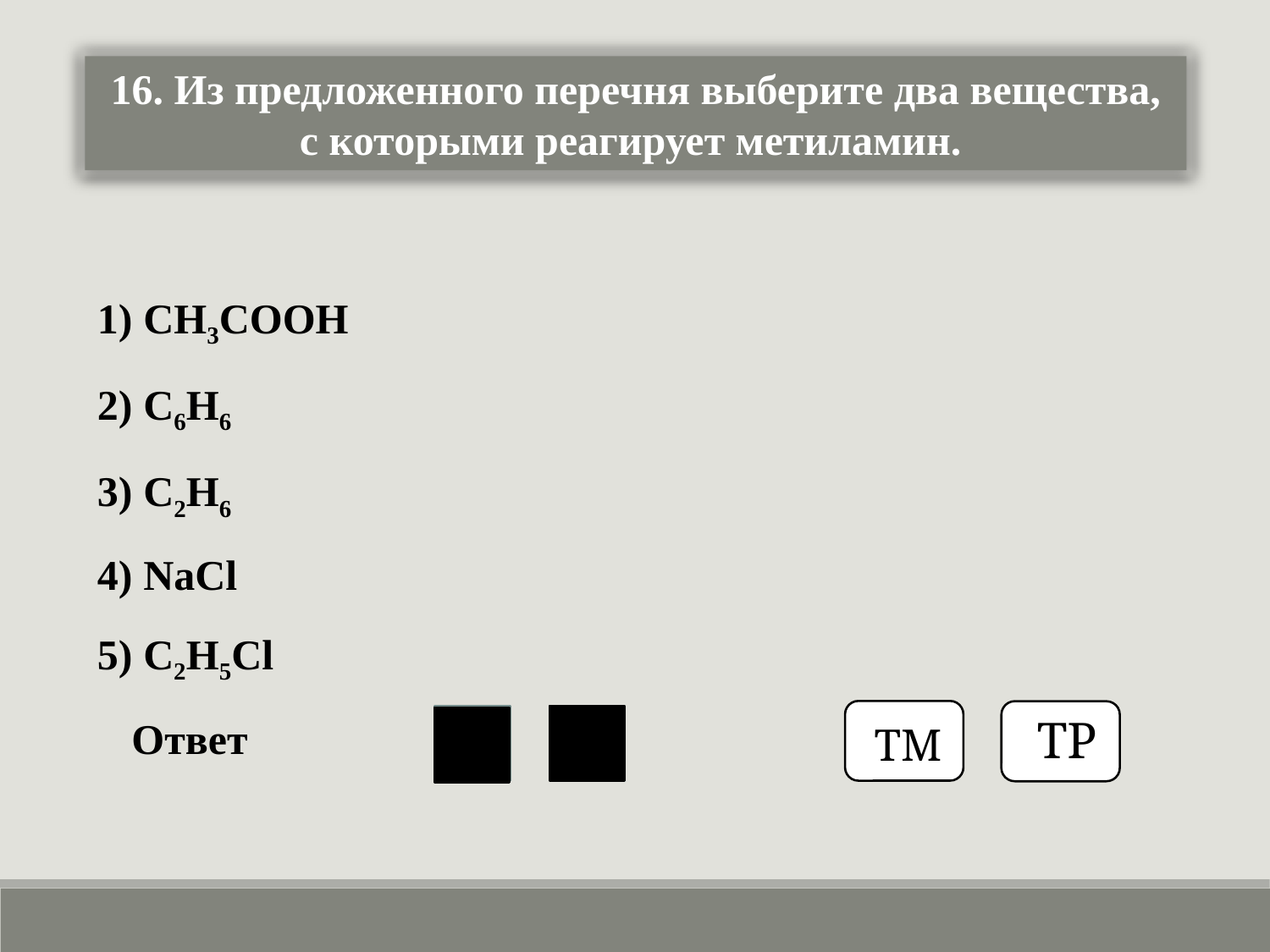

16. Из предложенного перечня выберите два вещества, с которыми реагирует метиламин.
1) CH3COOH
2) C6H6
3) C2H6
4) NaCl
5) C2H5Сl
ТМ
ТР
   Ответ
1

5